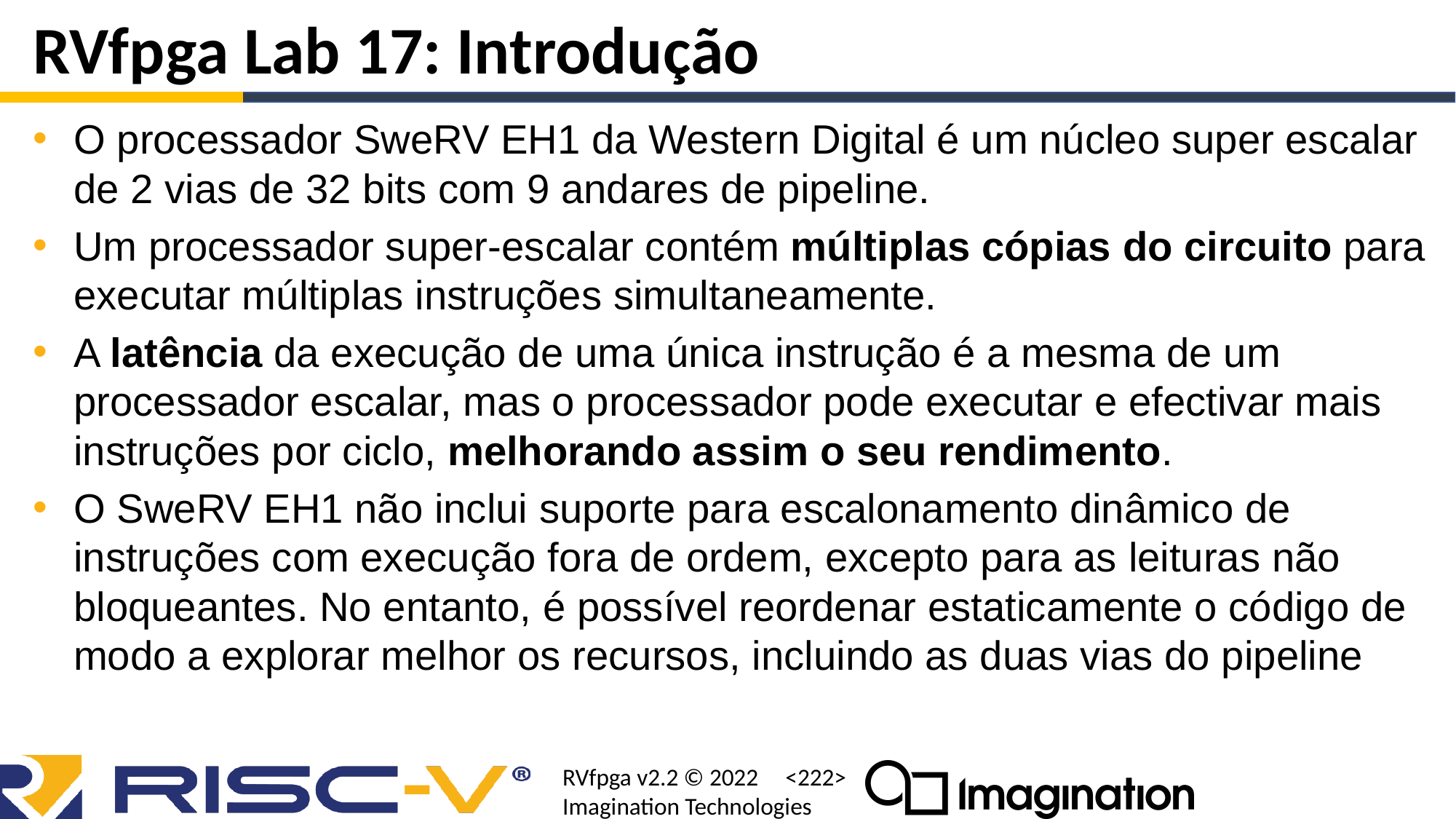

# RVfpga Lab 17: Introdução
O processador SweRV EH1 da Western Digital é um núcleo super escalar de 2 vias de 32 bits com 9 andares de pipeline.
Um processador super-escalar contém múltiplas cópias do circuito para executar múltiplas instruções simultaneamente.
A latência da execução de uma única instrução é a mesma de um processador escalar, mas o processador pode executar e efectivar mais instruções por ciclo, melhorando assim o seu rendimento.
O SweRV EH1 não inclui suporte para escalonamento dinâmico de instruções com execução fora de ordem, excepto para as leituras não bloqueantes. No entanto, é possível reordenar estaticamente o código de modo a explorar melhor os recursos, incluindo as duas vias do pipeline